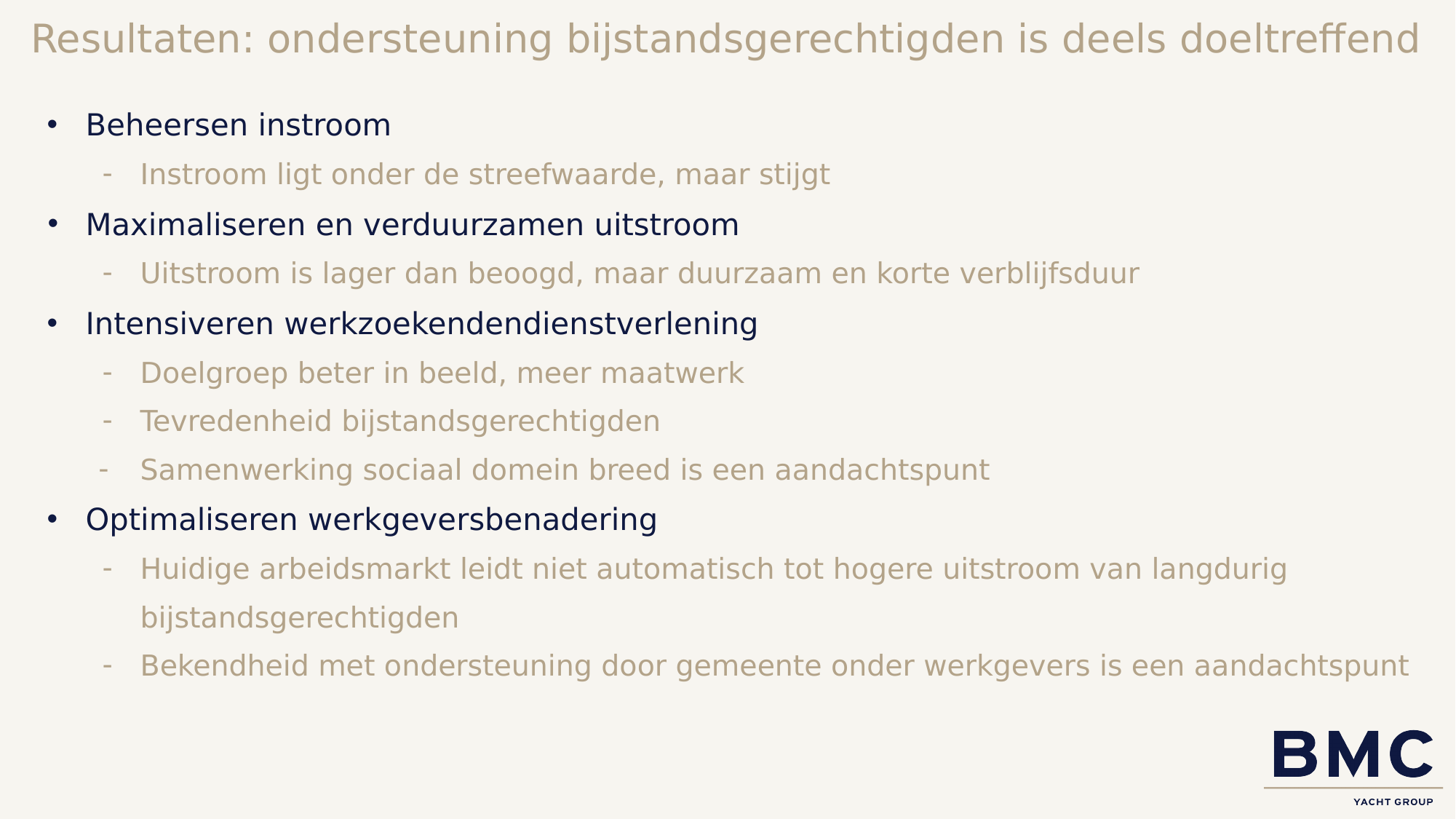

# Resultaten: ondersteuning bijstandsgerechtigden is deels doeltreffend

Beheersen instroom
Instroom ligt onder de streefwaarde, maar stijgt
Maximaliseren en verduurzamen uitstroom
Uitstroom is lager dan beoogd, maar duurzaam en korte verblijfsduur
Intensiveren werkzoekendendienstverlening
Doelgroep beter in beeld, meer maatwerk
Tevredenheid bijstandsgerechtigden
Samenwerking sociaal domein breed is een aandachtspunt
Optimaliseren werkgeversbenadering
Huidige arbeidsmarkt leidt niet automatisch tot hogere uitstroom van langdurig bijstandsgerechtigden
Bekendheid met ondersteuning door gemeente onder werkgevers is een aandachtspunt